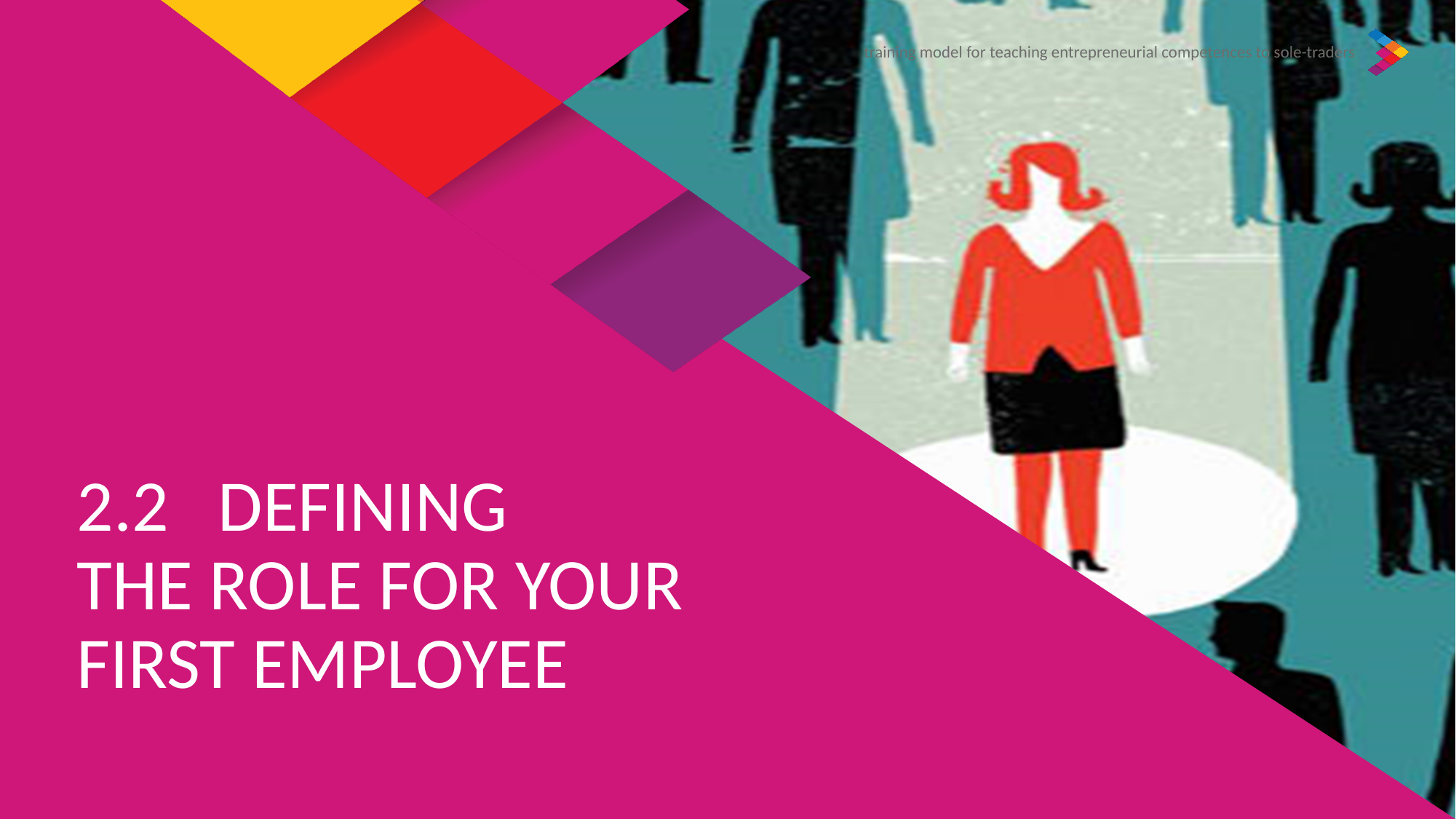

2.2   DEFINING           THE ROLE FOR YOUR FIRST EMPLOYEE